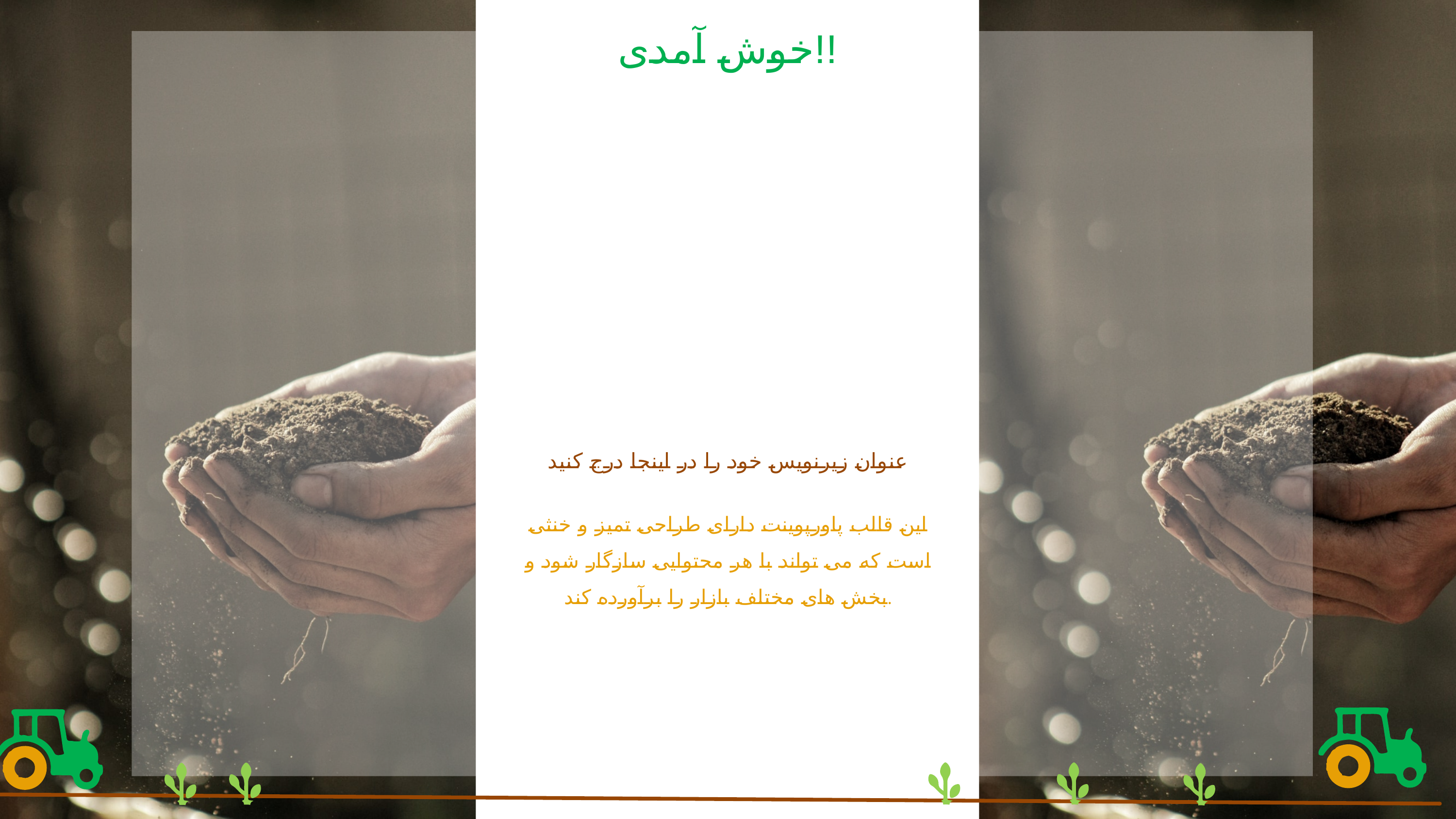

خوش آمدی!!

عنوان زیرنویس خود را در اینجا درج کنید
این قالب پاورپوینت دارای طراحی تمیز و خنثی است که می تواند با هر محتوایی سازگار شود و بخش های مختلف بازار را برآورده کند.